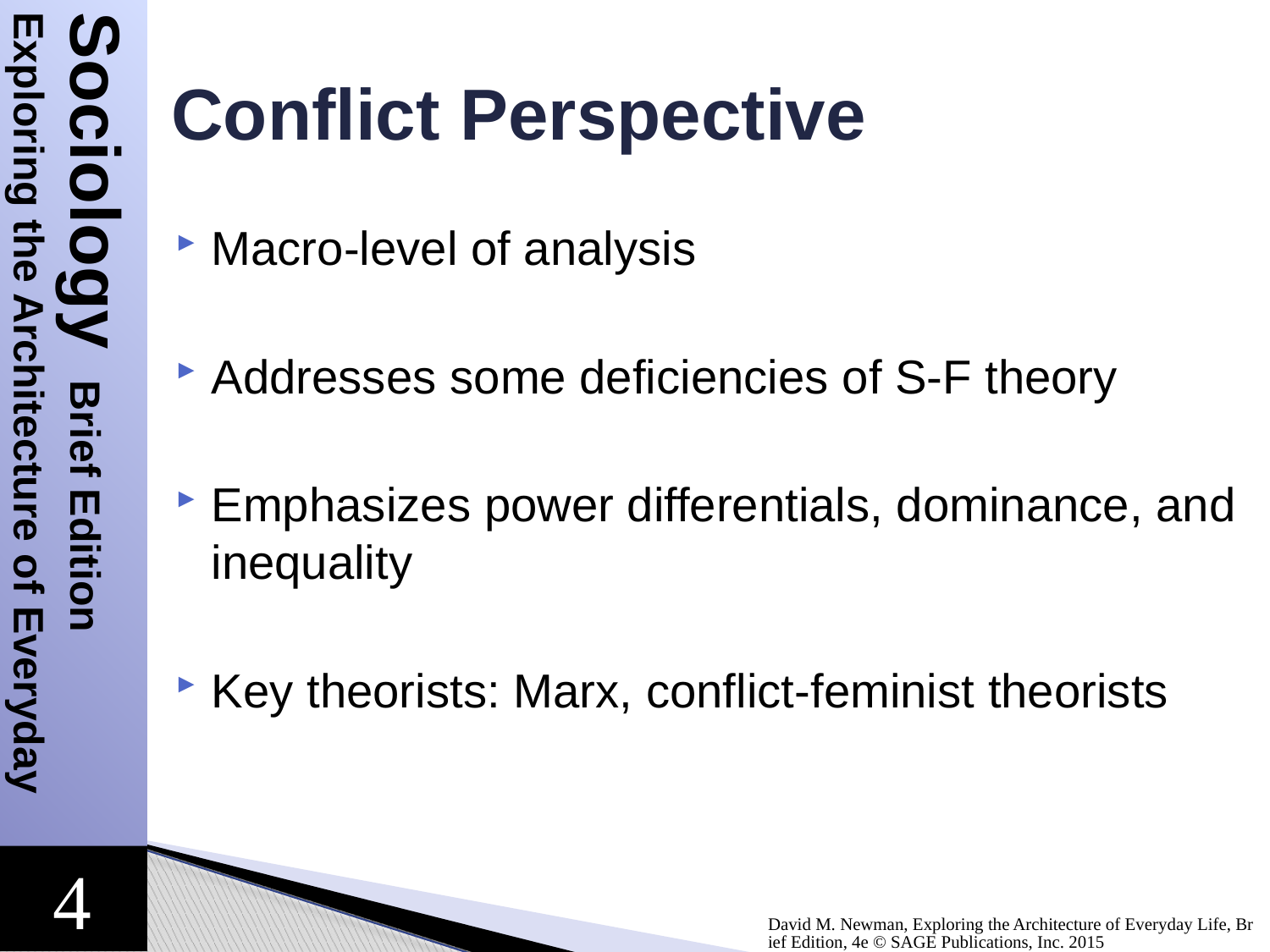

# Conflict Perspective
Macro-level of analysis

Addresses some deficiencies of S-F theory

Emphasizes power differentials, dominance, and inequality

Key theorists: Marx, conflict-feminist theorists
David M. Newman, Exploring the Architecture of Everyday Life, Brief Edition, 4e © SAGE Publications, Inc. 2015